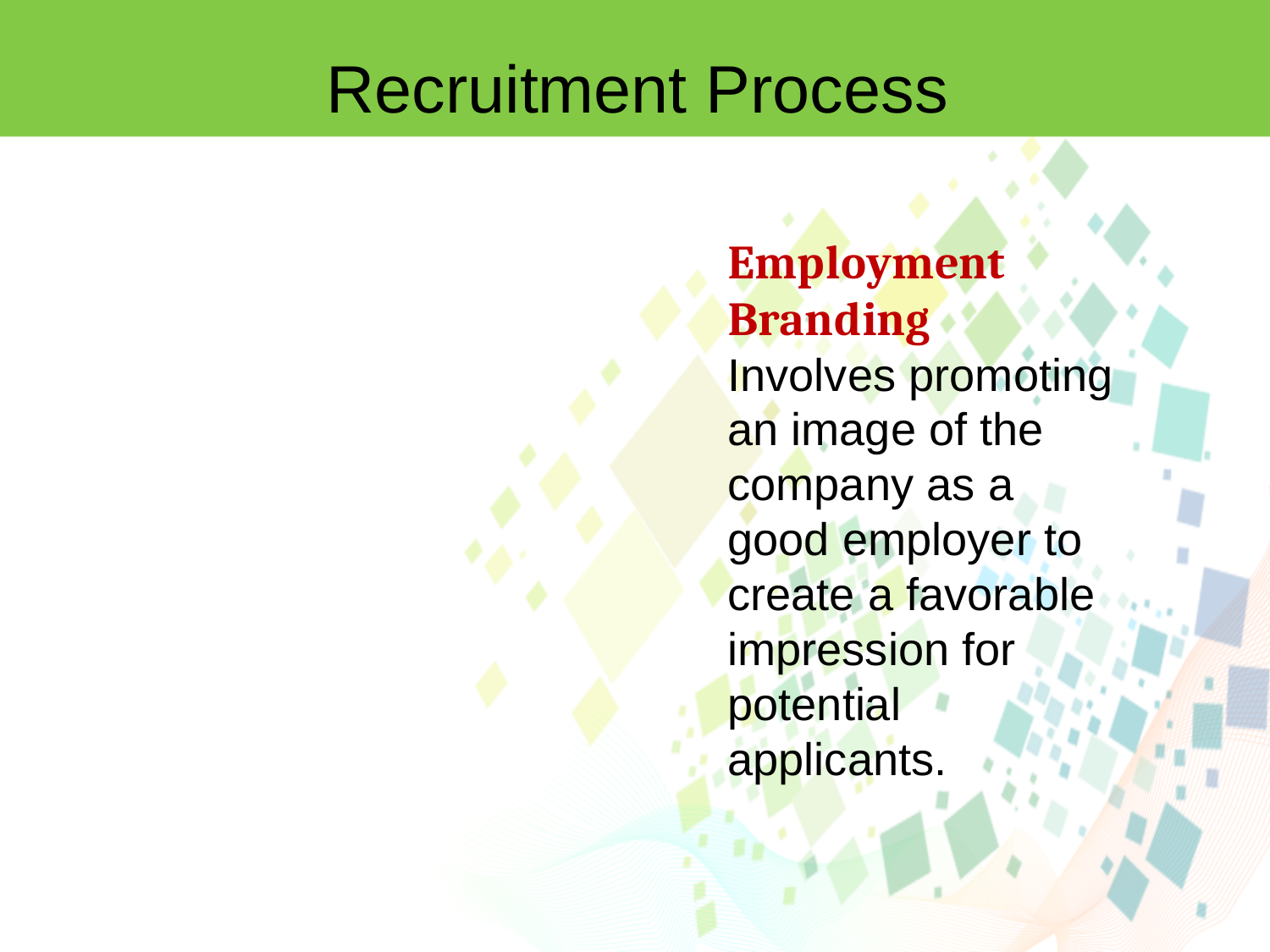

Recruitment Process
Employment Branding
Involves promoting an image of the company as a good employer to create a favorable impression for potential applicants.